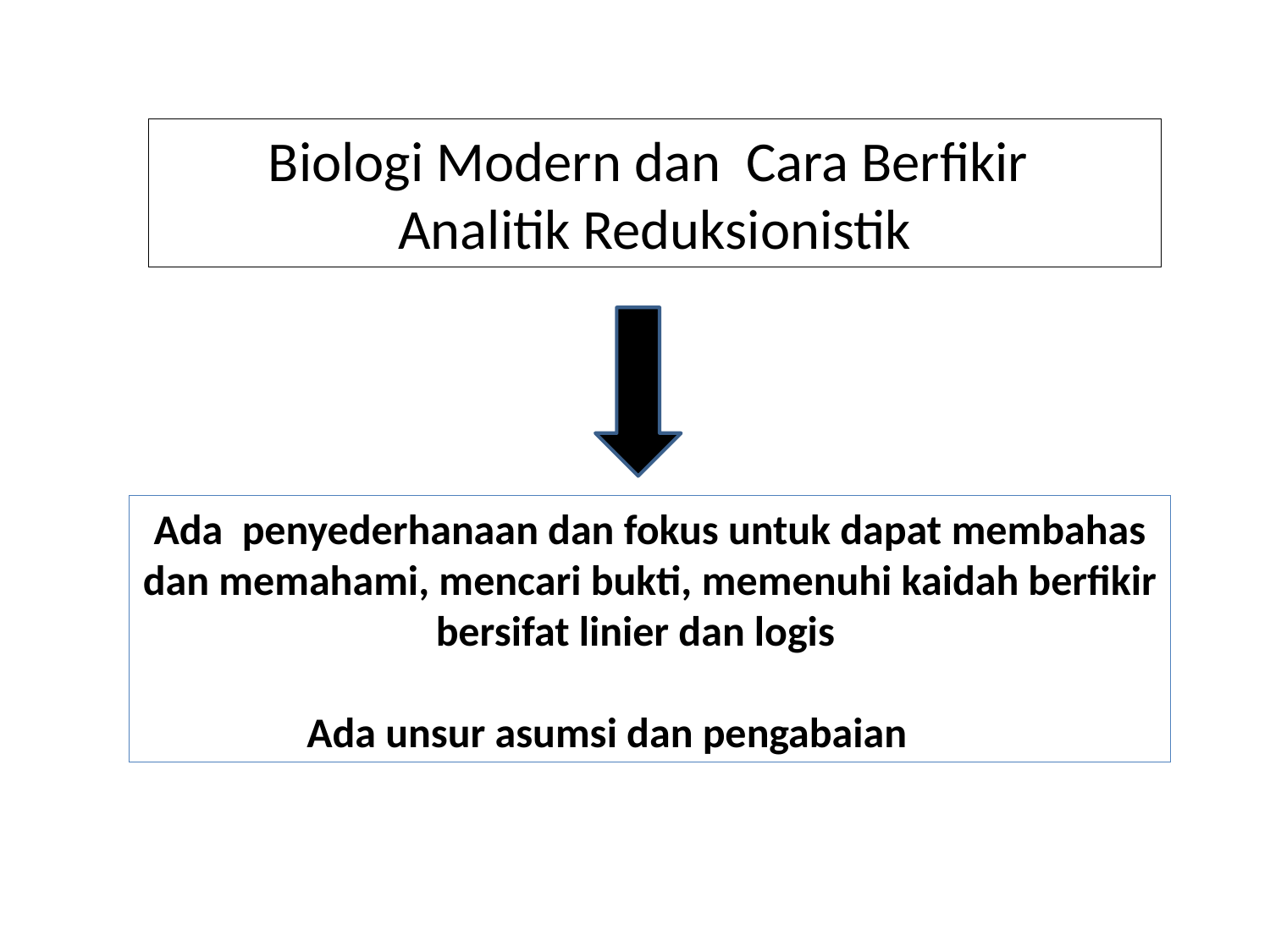

Biologi Modern dan  Cara Berfikir
Analitik Reduksionistik

Ada  penyederhanaan dan fokus untuk dapat membahas dan memahami, mencari bukti, memenuhi kaidah berfikir bersifat linier dan logis

Ada unsur asumsi dan pengabaian